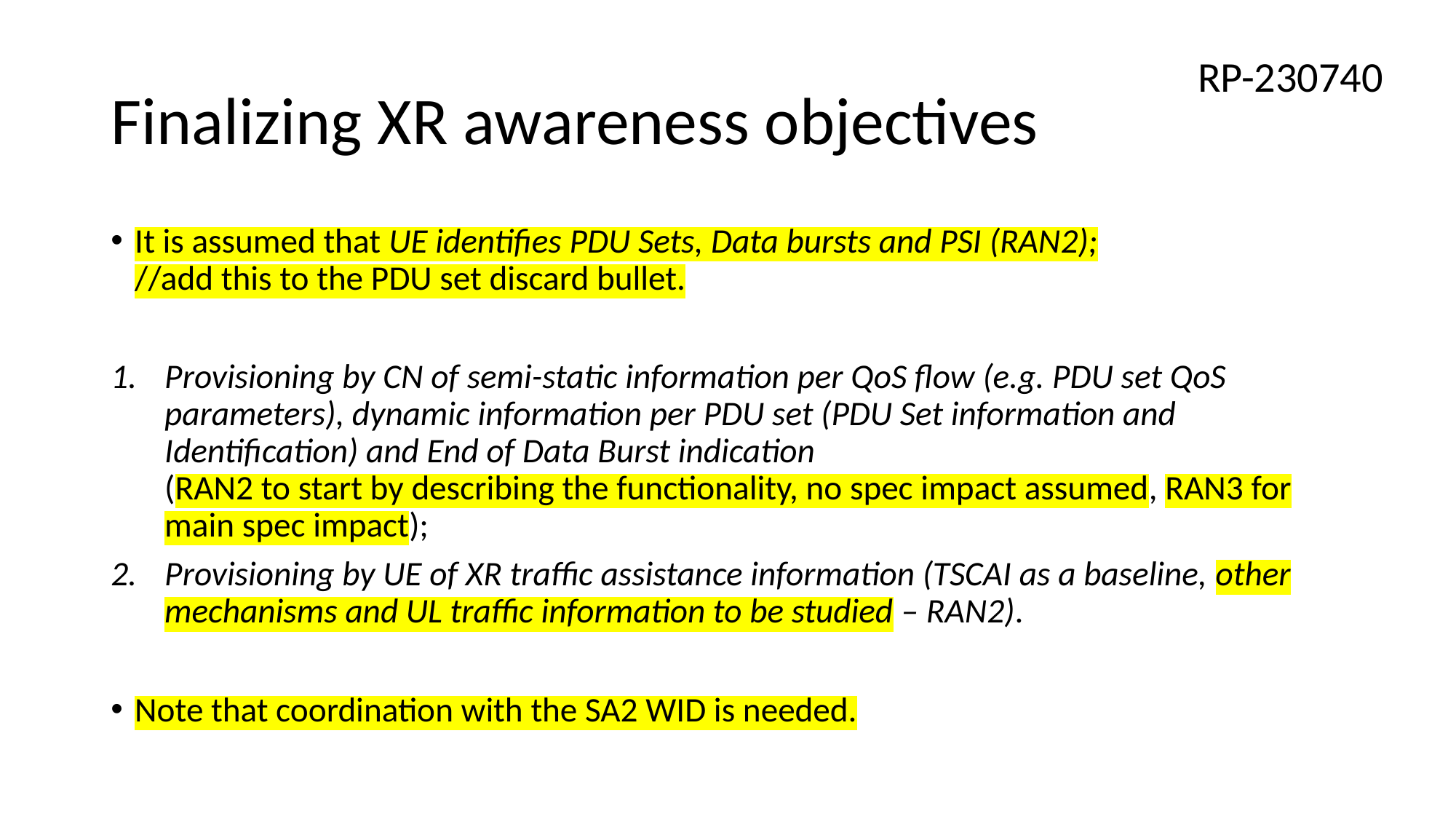

# Finalizing XR awareness objectives
RP-230740
It is assumed that UE identifies PDU Sets, Data bursts and PSI (RAN2);
//add this to the PDU set discard bullet.

Provisioning by CN of semi-static information per QoS flow (e.g. PDU set QoS parameters), dynamic information per PDU set (PDU Set information and Identification) and End of Data Burst indication
(RAN2 to start by describing the functionality, no spec impact assumed, RAN3 for main spec impact);
Provisioning by UE of XR traffic assistance information (TSCAI as a baseline, other mechanisms and UL traffic information to be studied – RAN2).

Note that coordination with the SA2 WID is needed.